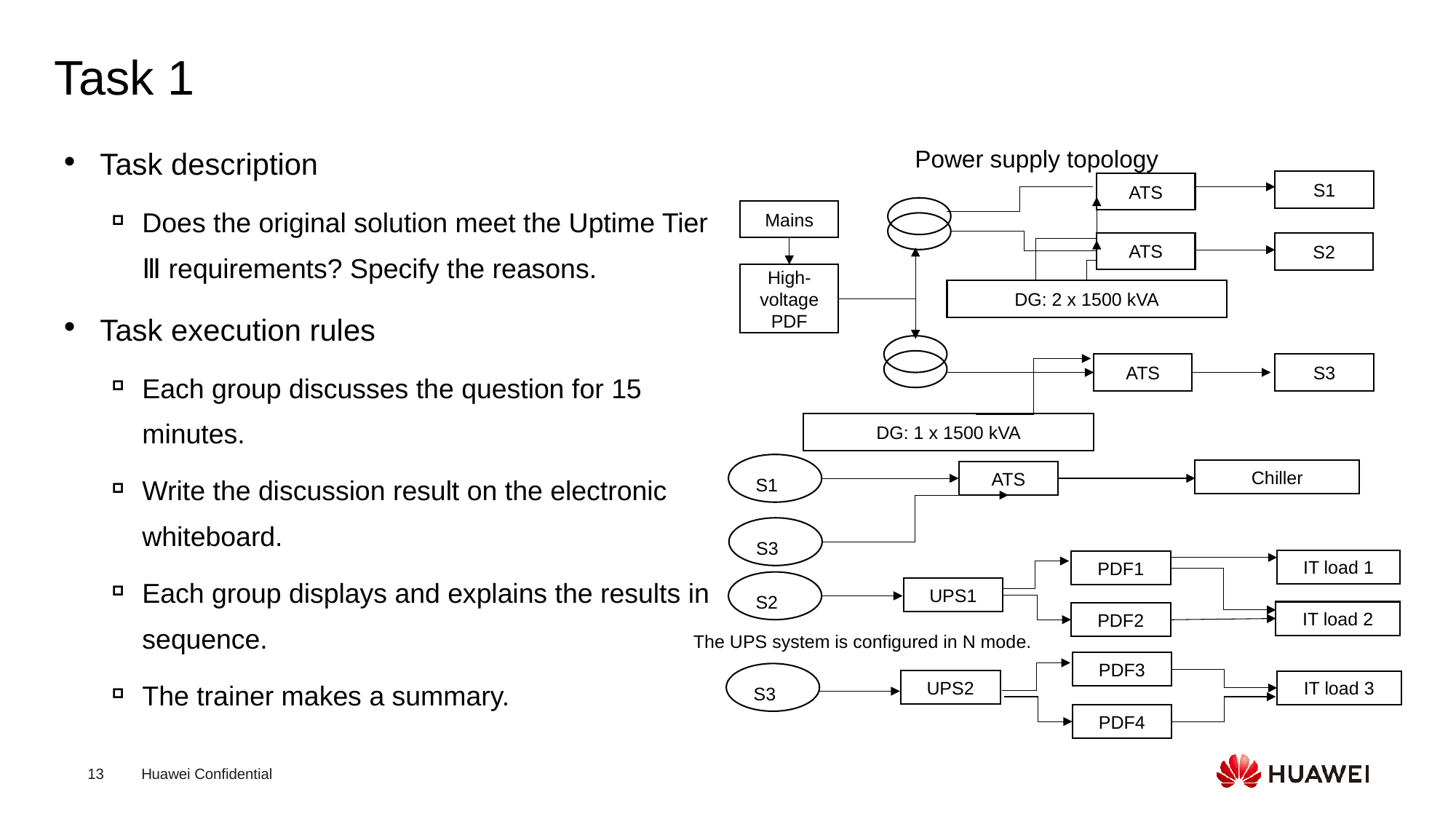

# Task 1
Task description
Does the original solution meet the Uptime Tier Ⅲ requirements? Specify the reasons.
Task execution rules
Each group discusses the question for 15 minutes.
Write the discussion result on the electronic whiteboard.
Each group displays and explains the results in sequence.
The trainer makes a summary.

Power supply topology
S1
ATS

Mains
ATS
S2
High-voltage PDF
DG: 2 x 1500 kVA

S3
ATS
DG: 1 x 1500 kVA

S1
Chiller
ATS

S3
IT load 1
PDF1

S2
UPS1
The UPS system is configured in N mode.

S3
UPS2
IT load 2
PDF2
PDF3
IT load 3
PDF4